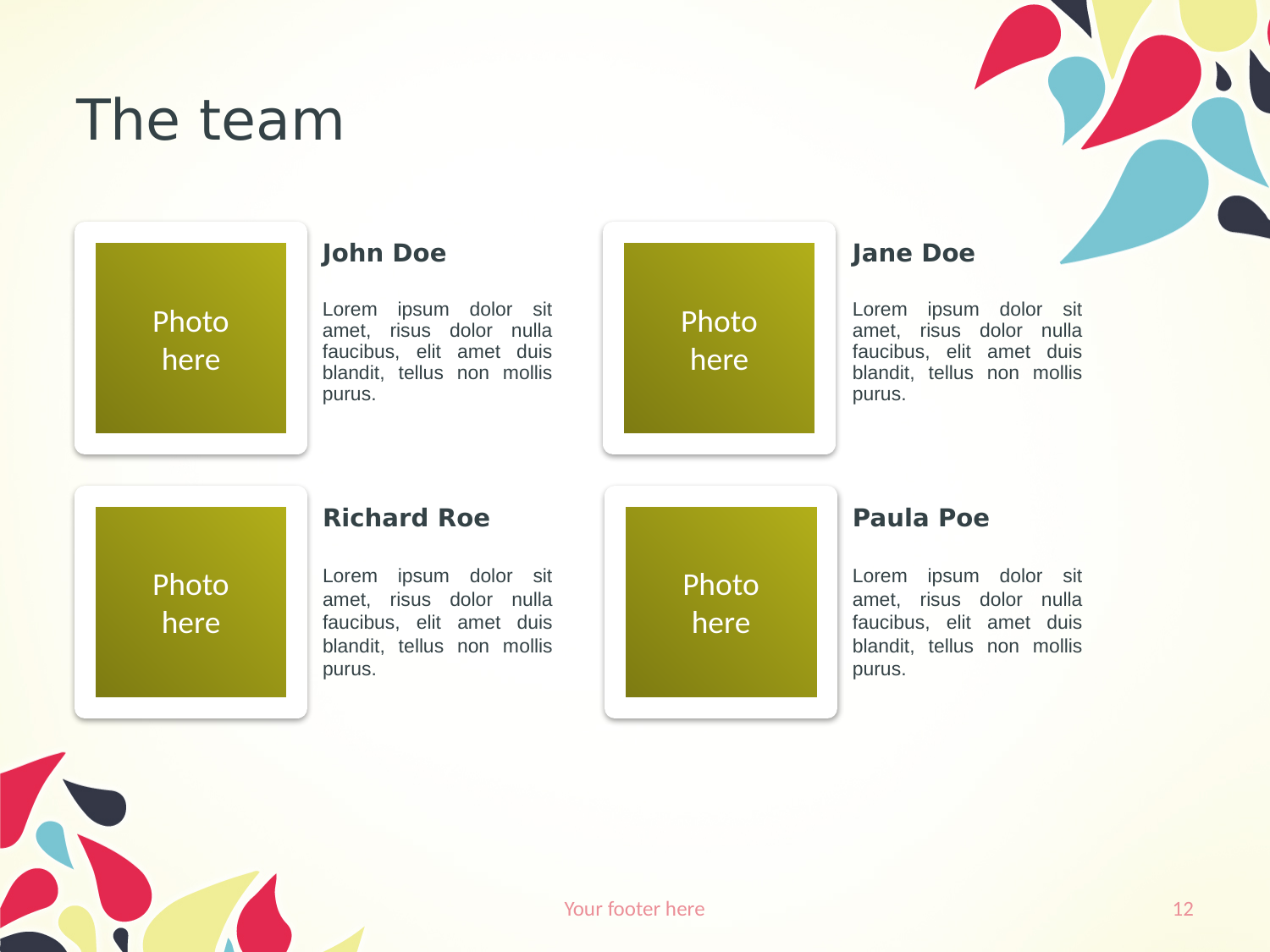

# The team
John Doe
Lorem ipsum dolor sit amet, risus dolor nulla faucibus, elit amet duis blandit, tellus non mollis purus.
Jane Doe
Lorem ipsum dolor sit amet, risus dolor nulla faucibus, elit amet duis blandit, tellus non mollis purus.
Photo
here
Photo
here
Photo
here
Richard Roe
Lorem ipsum dolor sit amet, risus dolor nulla faucibus, elit amet duis blandit, tellus non mollis purus.
Photo
here
Paula Poe
Lorem ipsum dolor sit amet, risus dolor nulla faucibus, elit amet duis blandit, tellus non mollis purus.
Your footer here
12